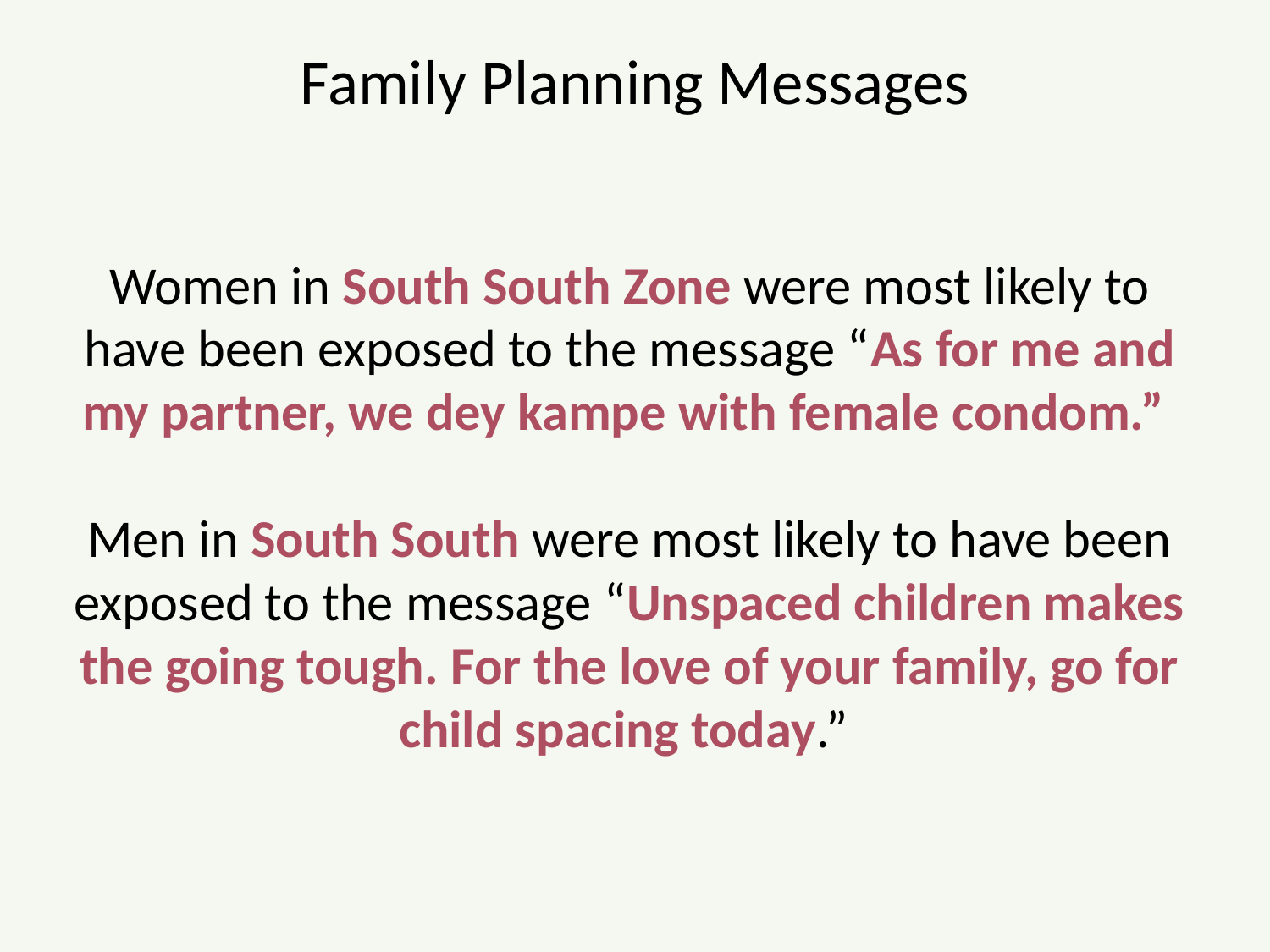

# Family Planning Messages
Women in South South Zone were most likely to have been exposed to the message “As for me and my partner, we dey kampe with female condom.”

Men in South South were most likely to have been exposed to the message “Unspaced children makes the going tough. For the love of your family, go for child spacing today.”